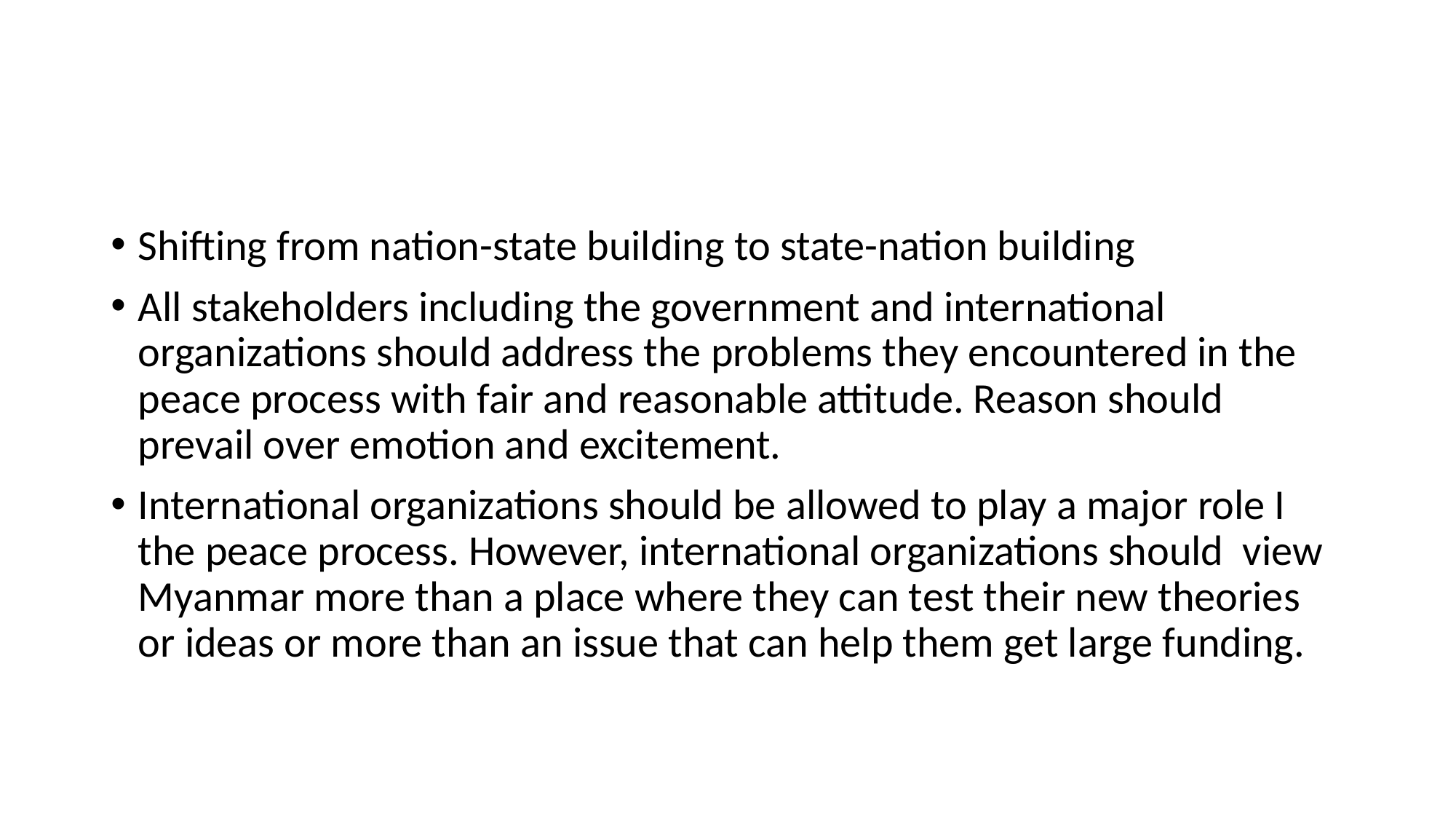

#
Shifting from nation-state building to state-nation building
All stakeholders including the government and international organizations should address the problems they encountered in the peace process with fair and reasonable attitude. Reason should prevail over emotion and excitement.
International organizations should be allowed to play a major role I the peace process. However, international organizations should  view Myanmar more than a place where they can test their new theories or ideas or more than an issue that can help them get large funding.